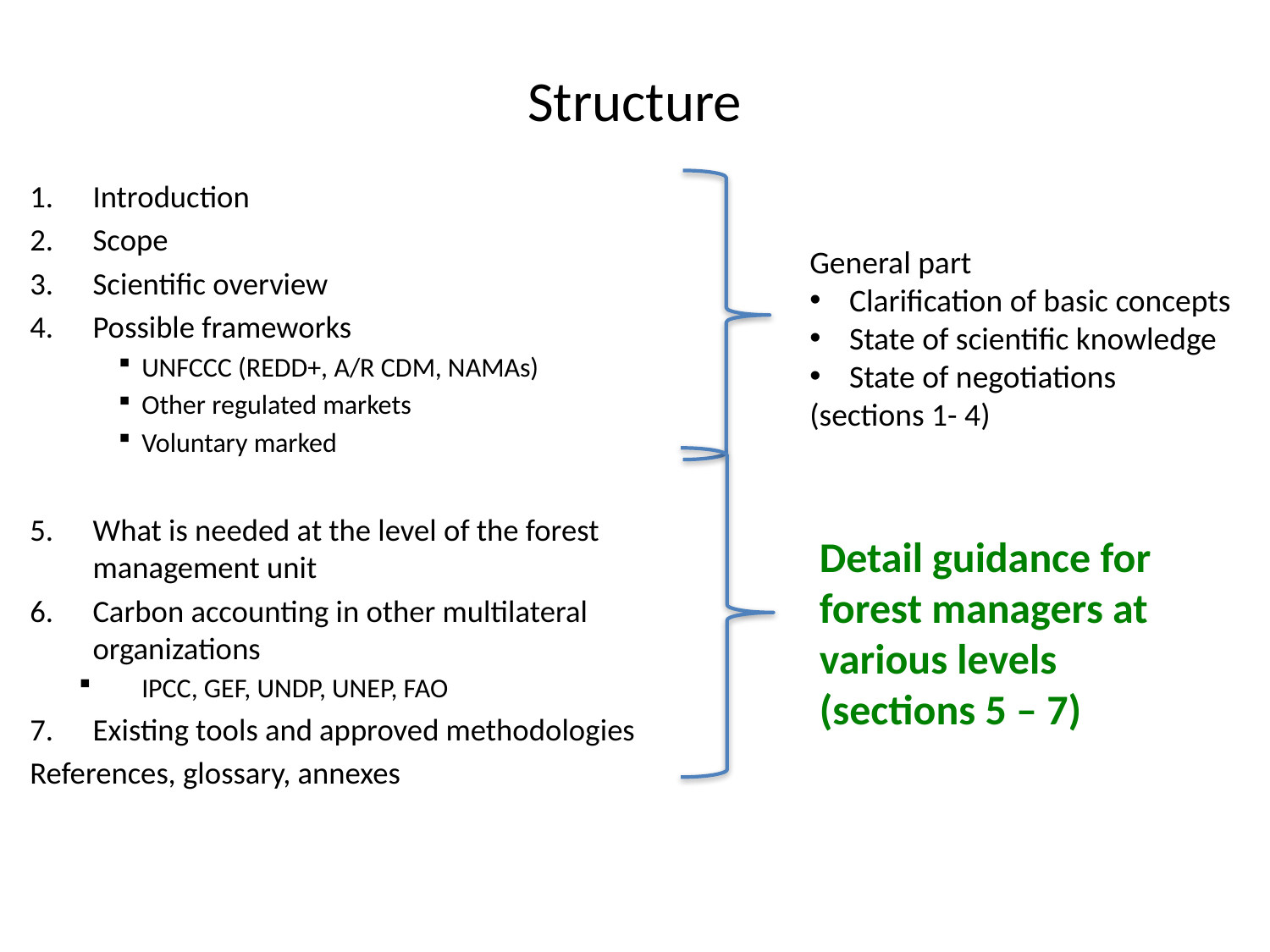

# Structure
Introduction
Scope
Scientific overview
Possible frameworks
UNFCCC (REDD+, A/R CDM, NAMAs)
Other regulated markets
Voluntary marked

What is needed at the level of the forest management unit
Carbon accounting in other multilateral organizations
IPCC, GEF, UNDP, UNEP, FAO
Existing tools and approved methodologies
References, glossary, annexes

General part
Clarification of basic concepts
State of scientific knowledge
State of negotiations
(sections 1- 4)

Detail guidance for forest managers at various levels
(sections 5 – 7)